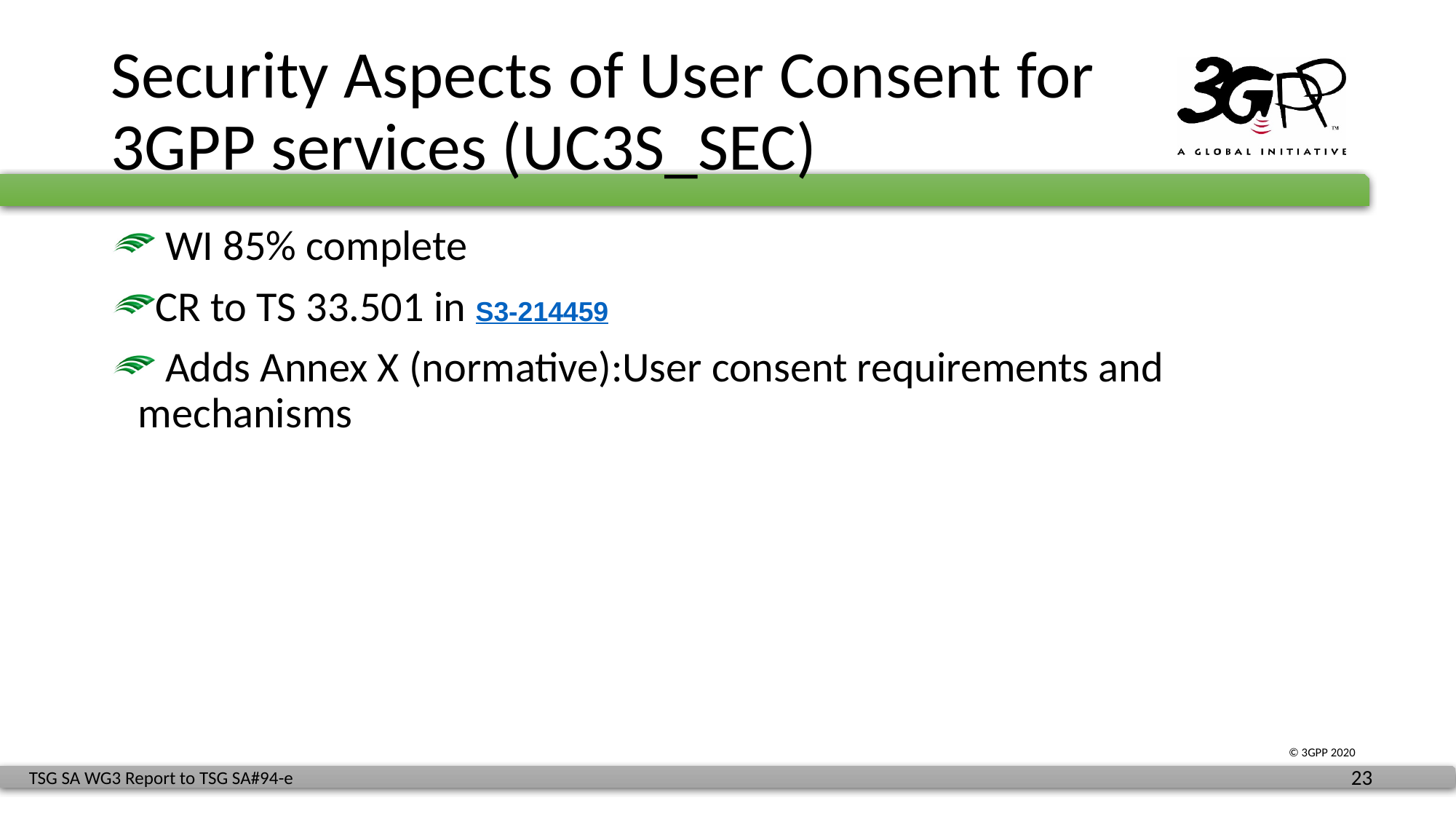

# Security Aspects of User Consent for 3GPP services (UC3S_SEC)
 WI 85% complete
CR to TS 33.501 in S3-214459
 Adds Annex X (normative):User consent requirements and mechanisms